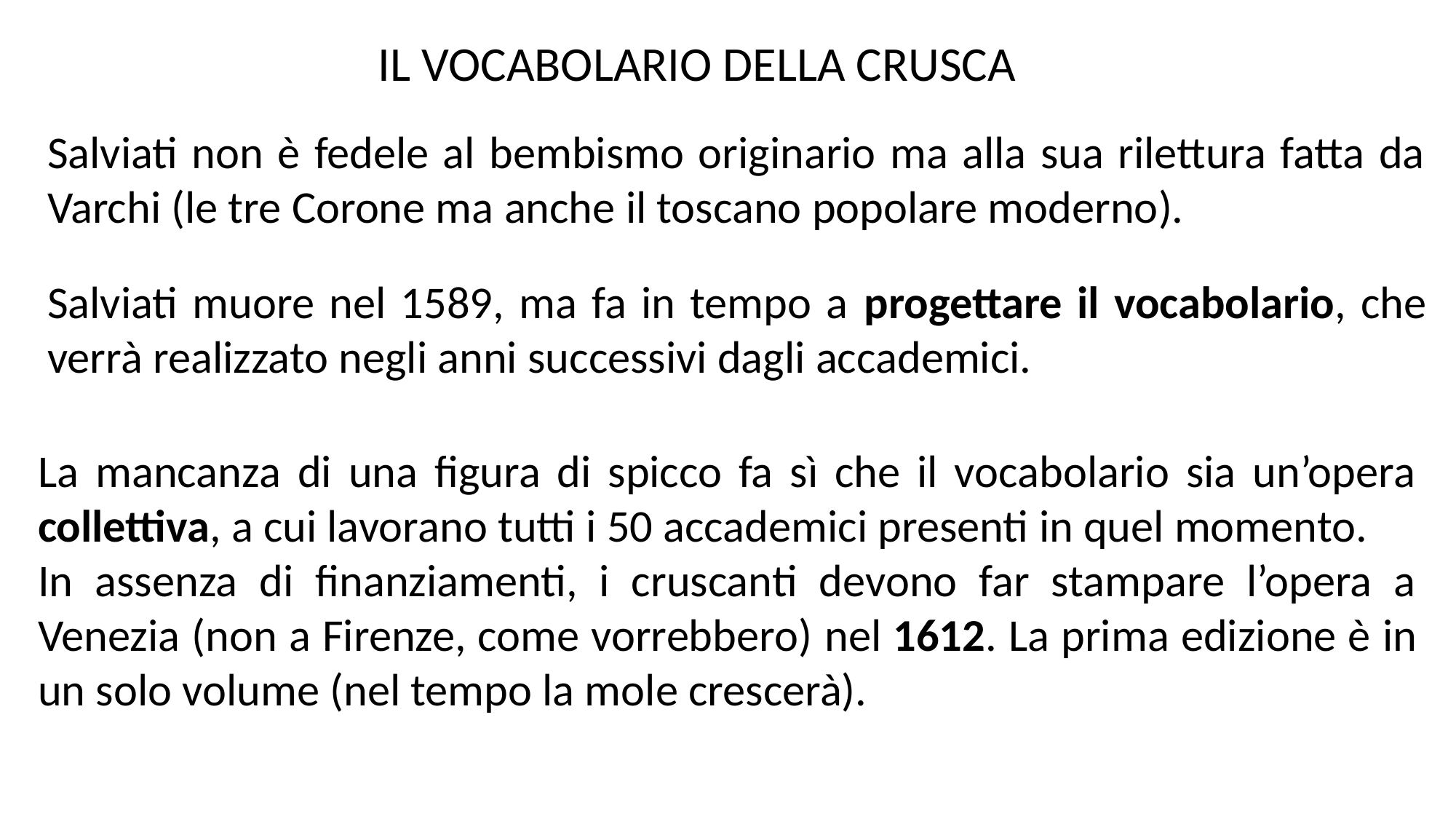

IL VOCABOLARIO DELLA CRUSCA
Salviati non è fedele al bembismo originario ma alla sua rilettura fatta da Varchi (le tre Corone ma anche il toscano popolare moderno).
Salviati muore nel 1589, ma fa in tempo a progettare il vocabolario, che verrà realizzato negli anni successivi dagli accademici.
La mancanza di una figura di spicco fa sì che il vocabolario sia un’opera collettiva, a cui lavorano tutti i 50 accademici presenti in quel momento.
In assenza di finanziamenti, i cruscanti devono far stampare l’opera a Venezia (non a Firenze, come vorrebbero) nel 1612. La prima edizione è in un solo volume (nel tempo la mole crescerà).